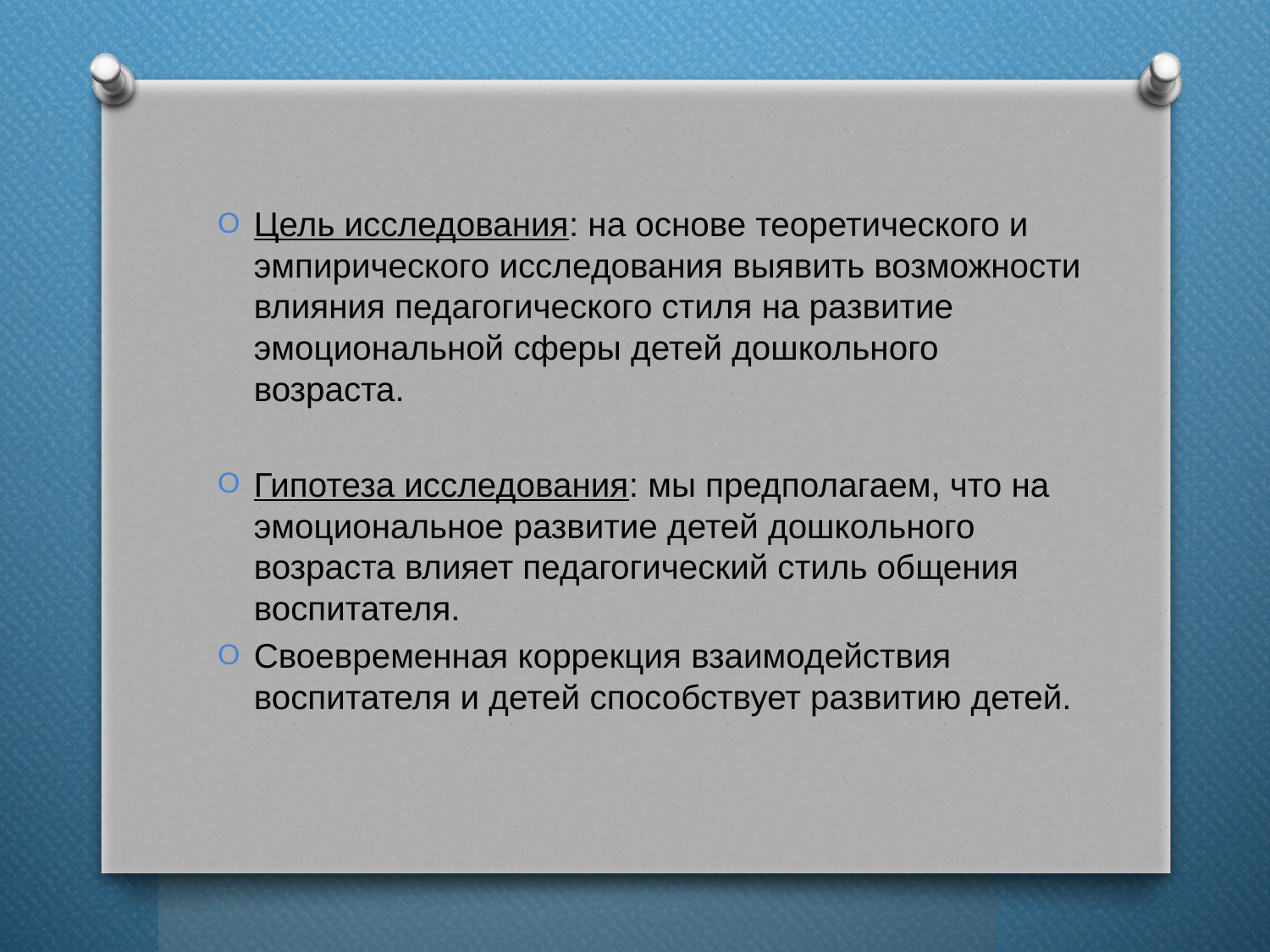

#
Цель исследования: на основе теоретического и эмпирического исследования выявить возможности влияния педагогического стиля на развитие эмоциональной сферы детей дошкольного возраста.

Гипотеза исследования: мы предполагаем, что на эмоциональное развитие детей дошкольного возраста влияет педагогический стиль общения воспитателя.
Своевременная коррекция взаимодействия воспитателя и детей способствует развитию детей.